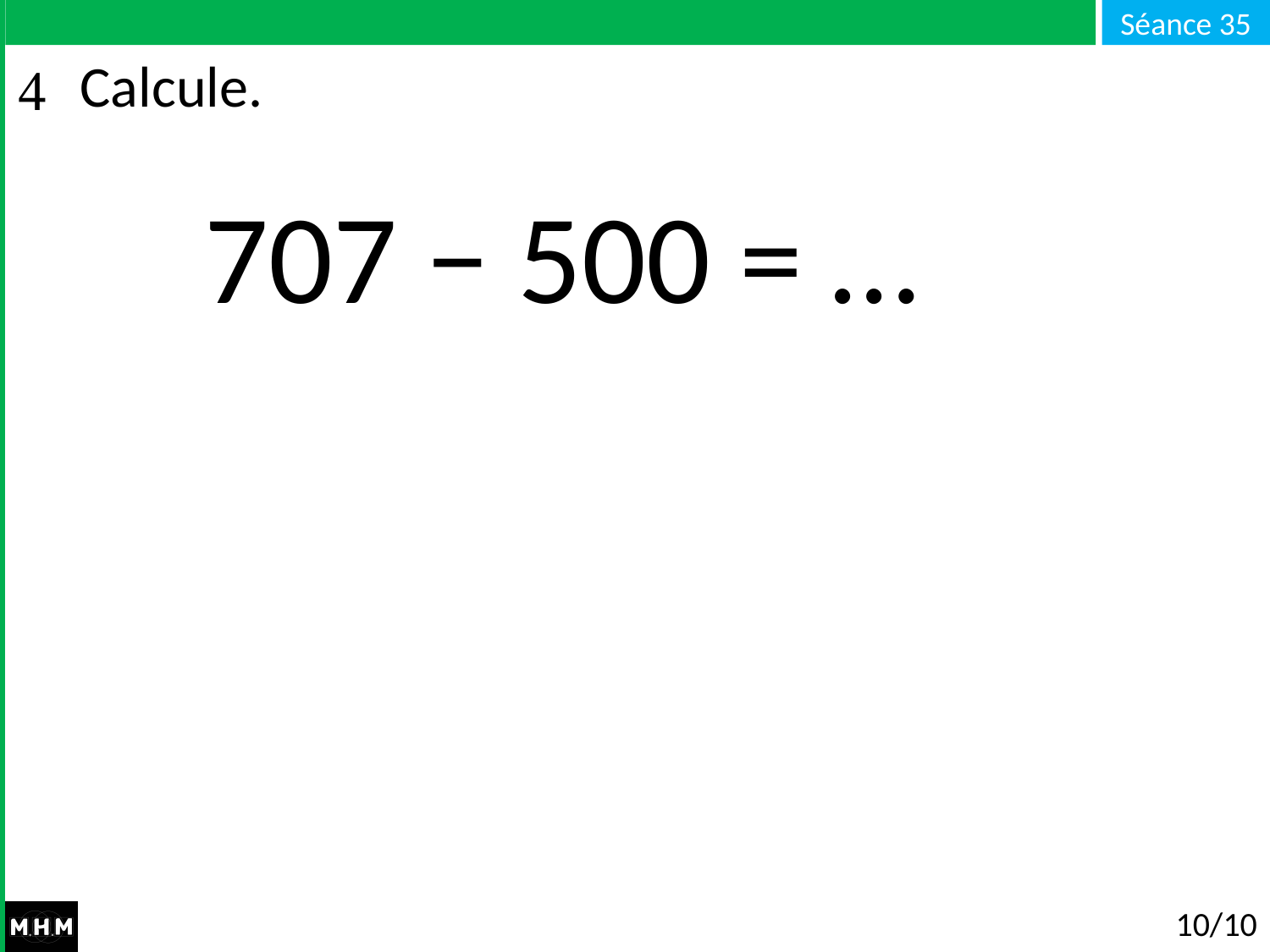

# Calcule.
707 − 500 = …
10/10